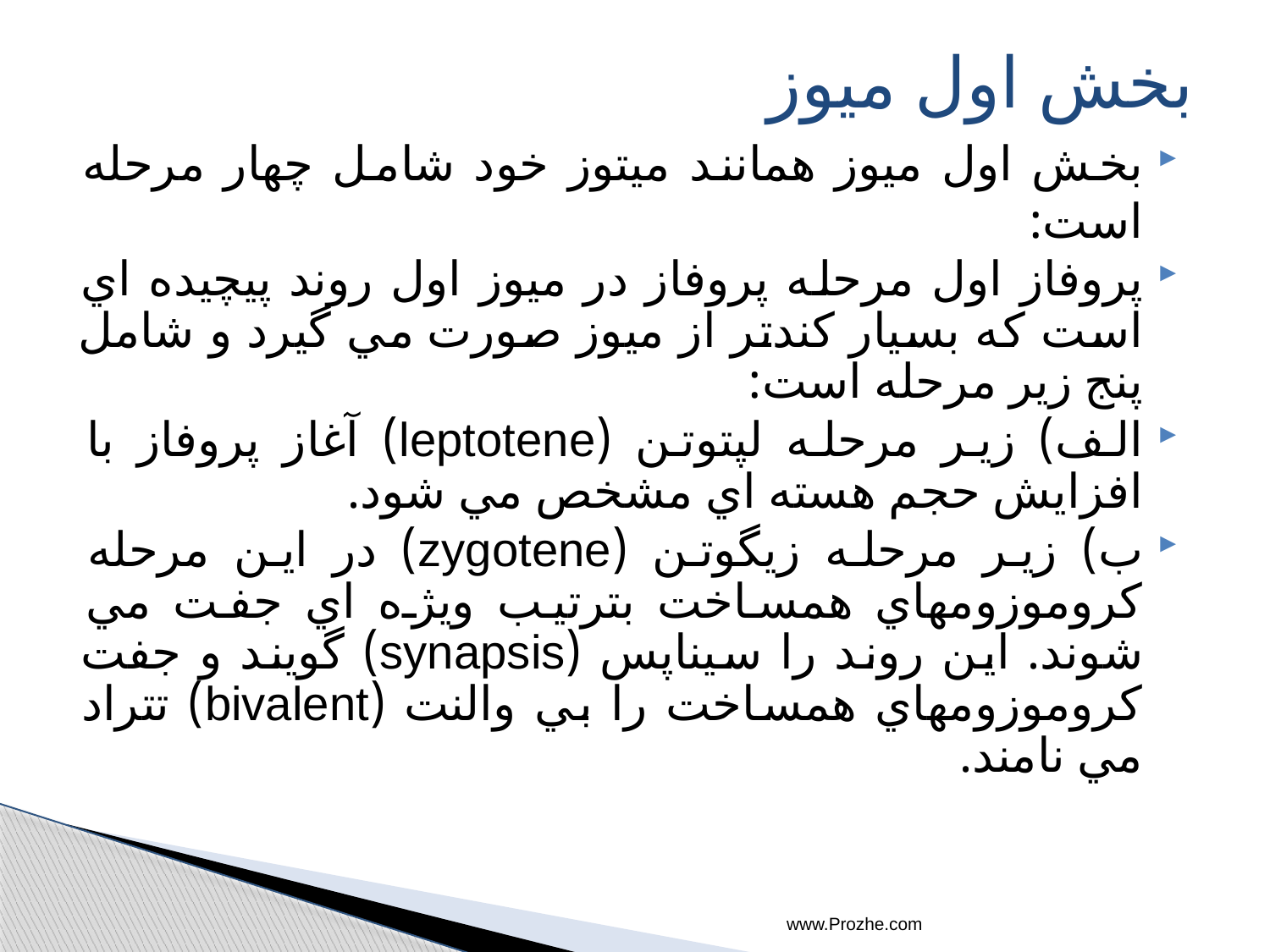

# بخش اول میوز
بخش اول ميوز همانند ميتوز خود شامل چهار مرحله است:
پروفاز اول مرحله پروفاز در ميوز اول روند پيچيده اي است كه بسيار كندتر از ميوز صورت مي گيرد و شامل پنج زير مرحله است:
الف) زير مرحله لپتوتن (leptotene) آغاز پروفاز با افزايش حجم هسته اي مشخص مي شود.
ب) زير مرحله زيگوتن (zygotene) در اين مرحله كروموزومهاي همساخت بترتيب ويژه اي جفت مي شوند. اين روند را سيناپس (synapsis) گويند و جفت كروموزومهاي همساخت را بي والنت (bivalent) تتراد مي نامند.
www.Prozhe.com